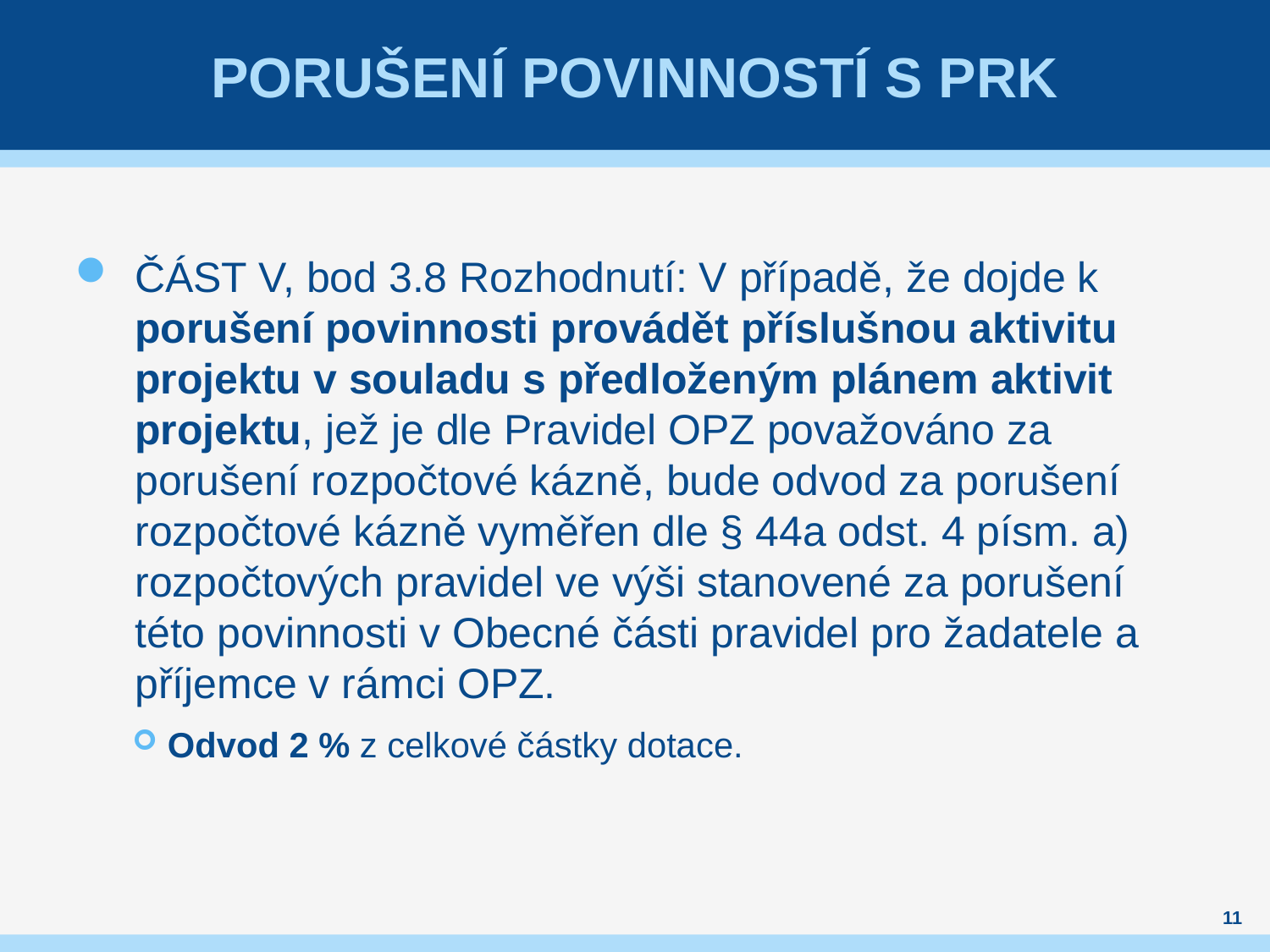

# Porušení povinností s prk
ČÁST V, bod 3.8 Rozhodnutí: V případě, že dojde k porušení povinnosti provádět příslušnou aktivitu projektu v souladu s předloženým plánem aktivit projektu, jež je dle Pravidel OPZ považováno za porušení rozpočtové kázně, bude odvod za porušení rozpočtové kázně vyměřen dle § 44a odst. 4 písm. a) rozpočtových pravidel ve výši stanovené za porušení této povinnosti v Obecné části pravidel pro žadatele a příjemce v rámci OPZ.
Odvod 2 % z celkové částky dotace.

11